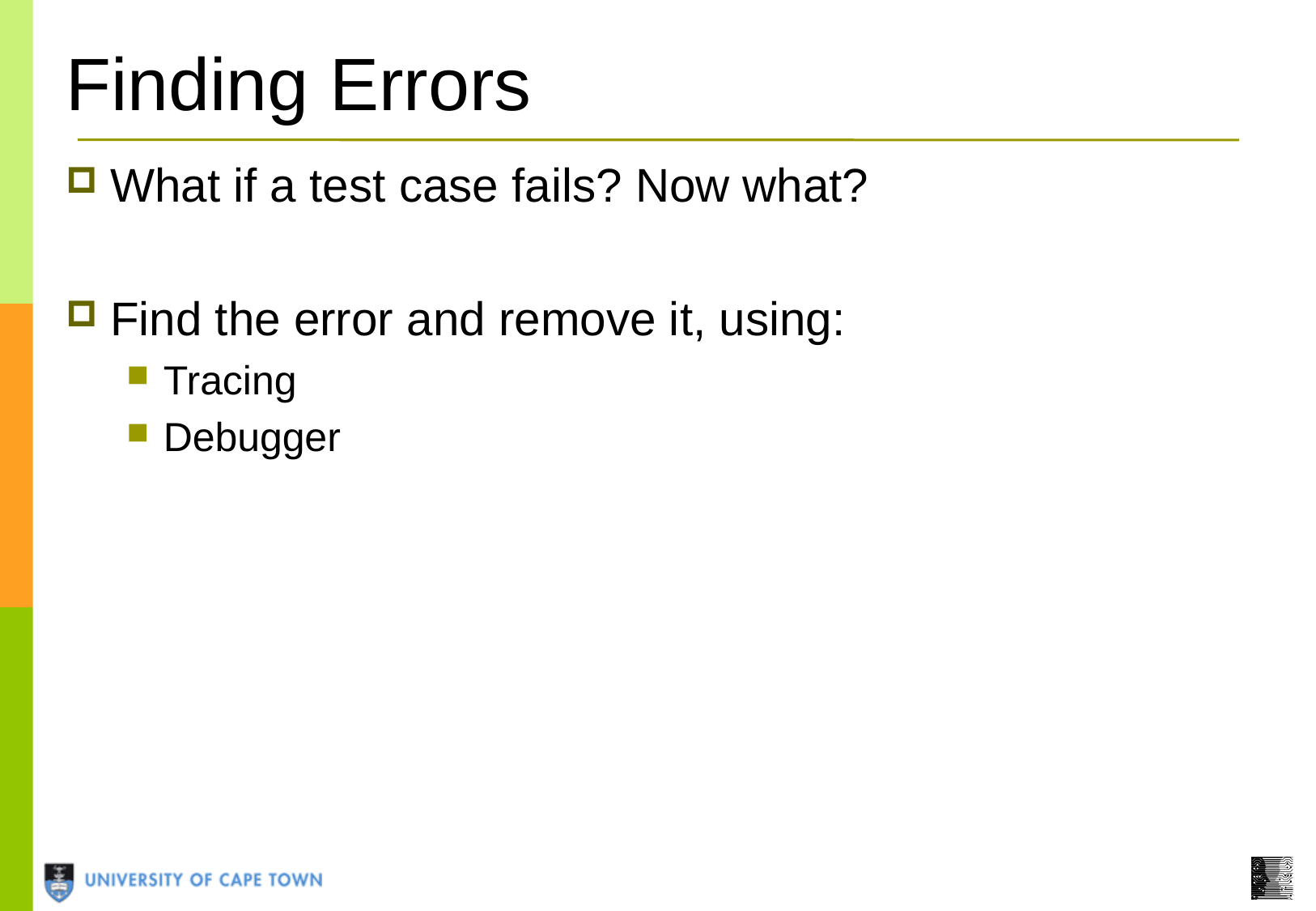

Finding Errors
What if a test case fails? Now what?

Find the error and remove it, using:
Tracing
Debugger